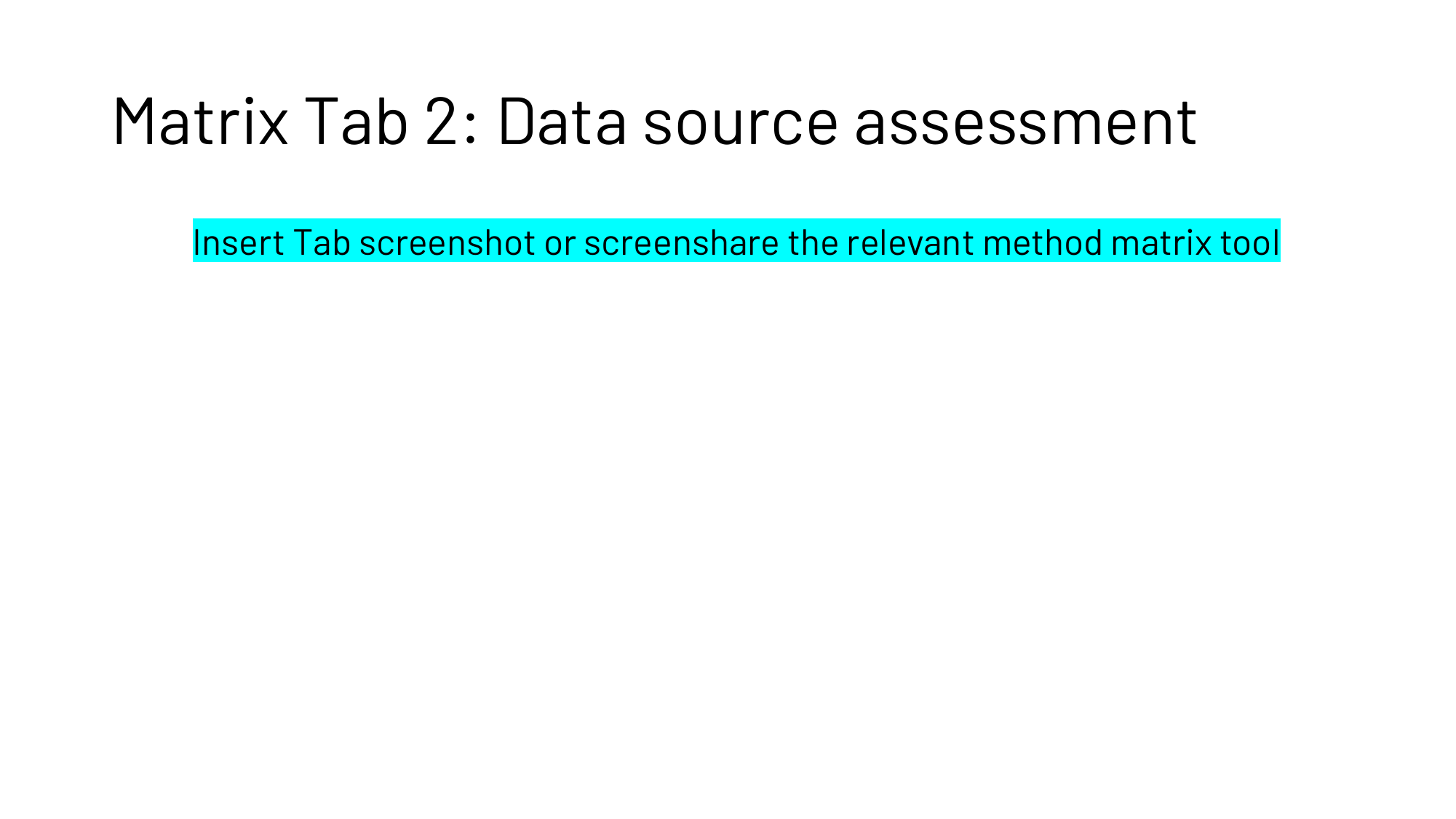

# Matrix Tab 2: Data source assessment
Insert Tab screenshot or screenshare the relevant method matrix tool